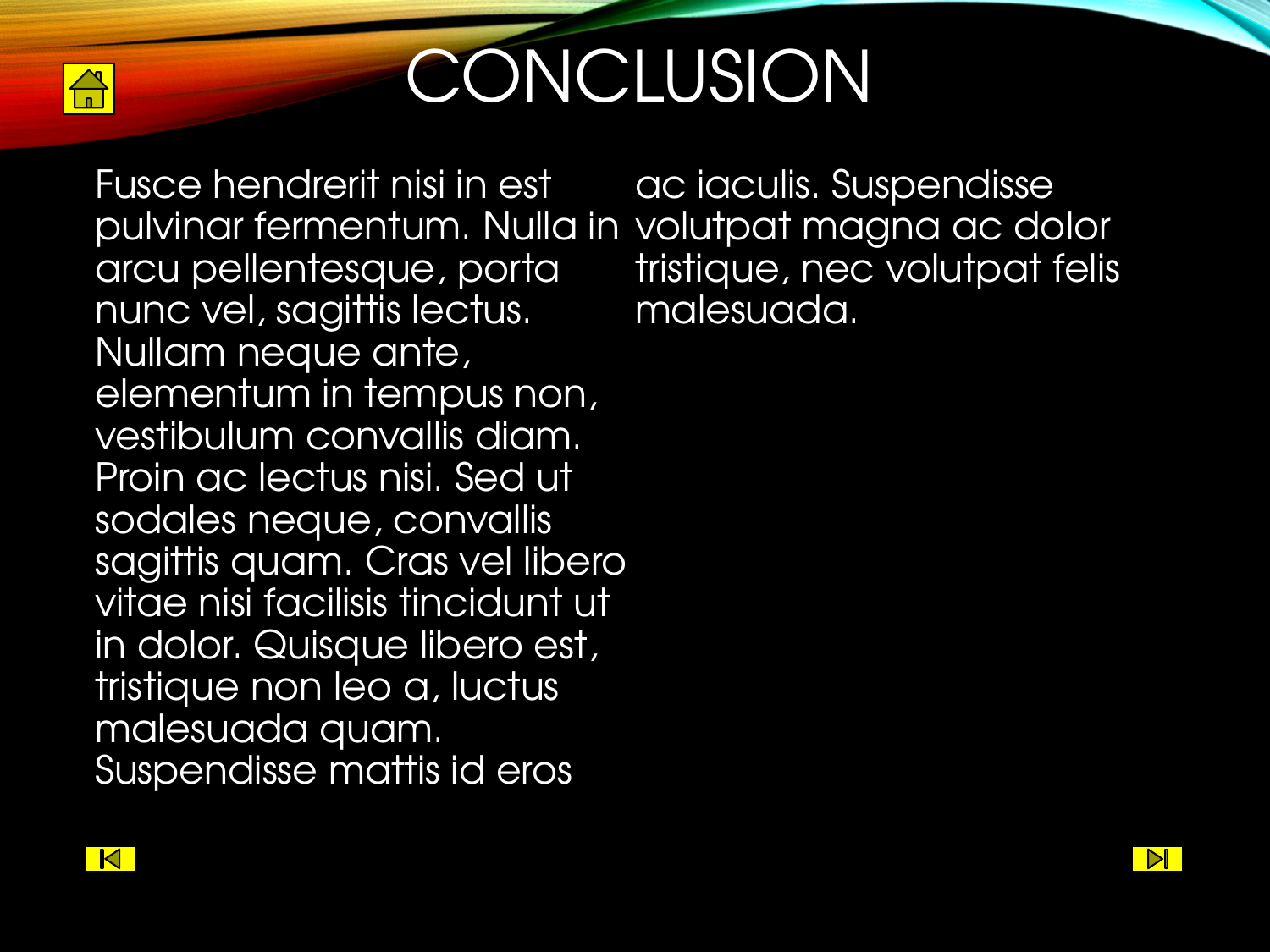

# CONCLUSION

Fusce hendrerit nisi in est pulvinar fermentum. Nulla in arcu pellentesque, porta nunc vel, sagittis lectus. Nullam neque ante, elementum in tempus non, vestibulum convallis diam. Proin ac lectus nisi. Sed ut sodales neque, convallis sagittis quam. Cras vel libero vitae nisi facilisis tincidunt ut in dolor. Quisque libero est, tristique non leo a, luctus malesuada quam. Suspendisse mattis id eros ac iaculis. Suspendisse volutpat magna ac dolor tristique, nec volutpat felis malesuada.